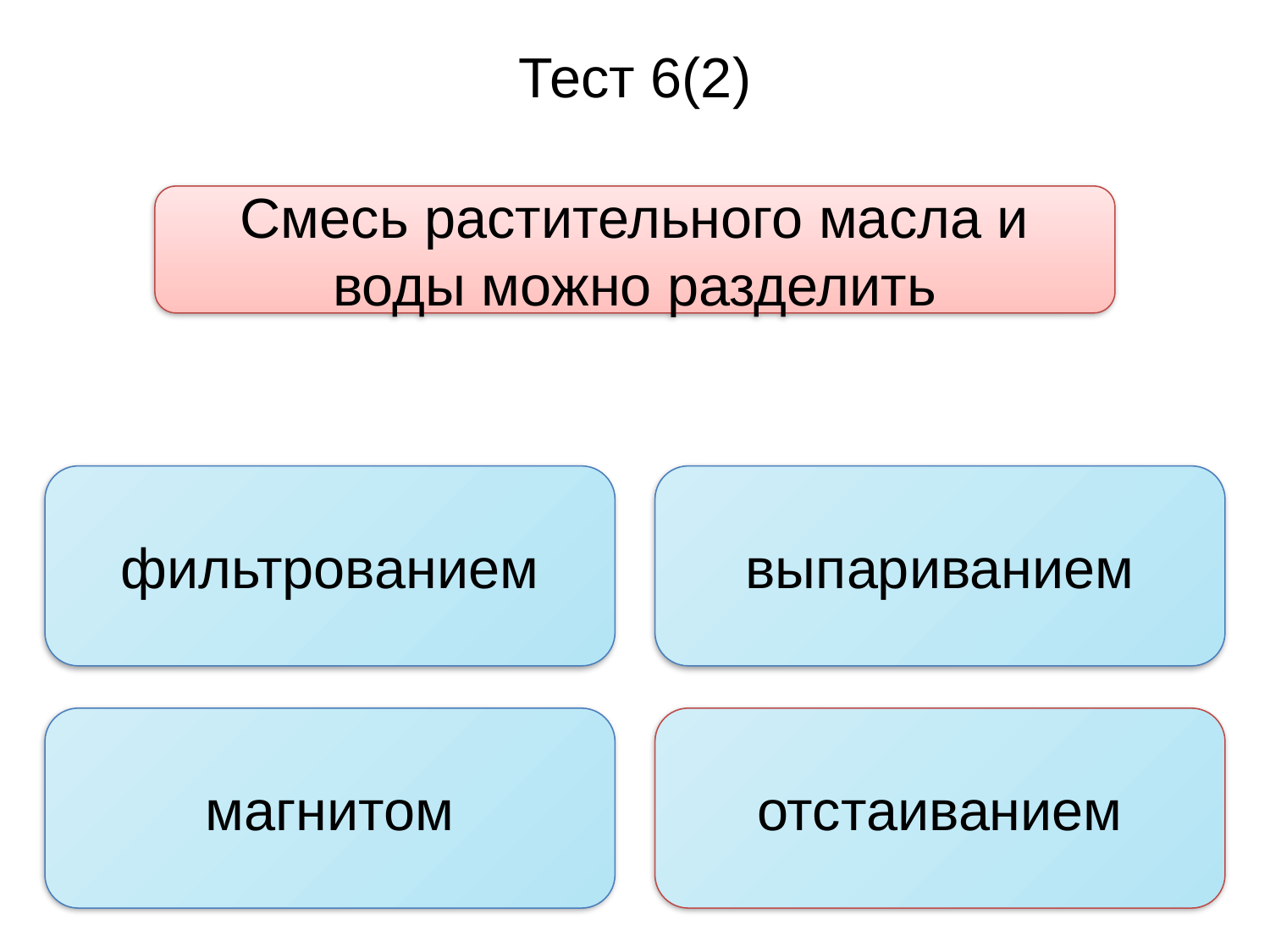

Тест 6(2)

Смесь растительного масла и воды можно разделить

фильтрованием
выпариванием
магнитом
отстаиванием